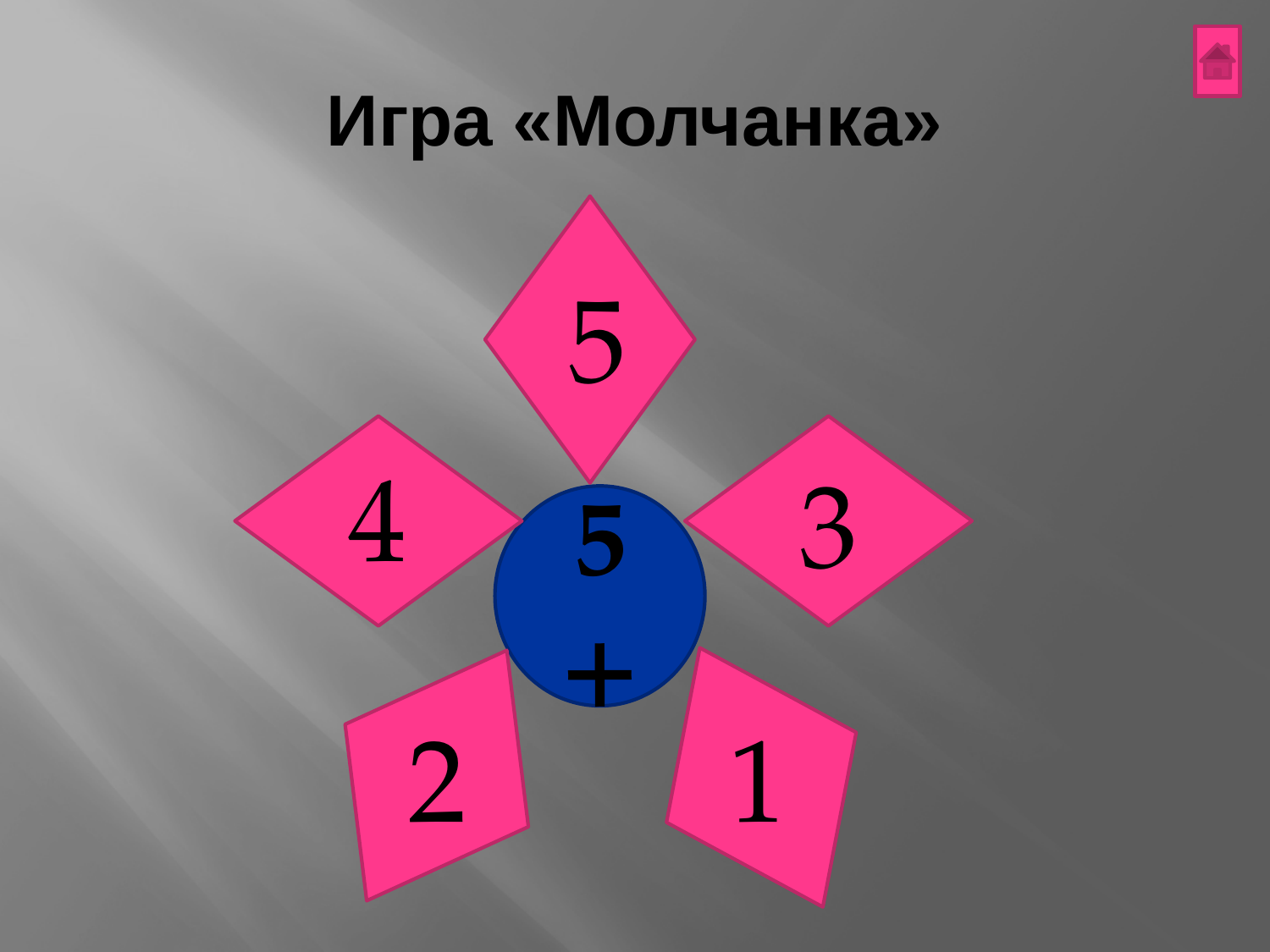

# Игра «Молчанка»

5

3
4
5+

2
1